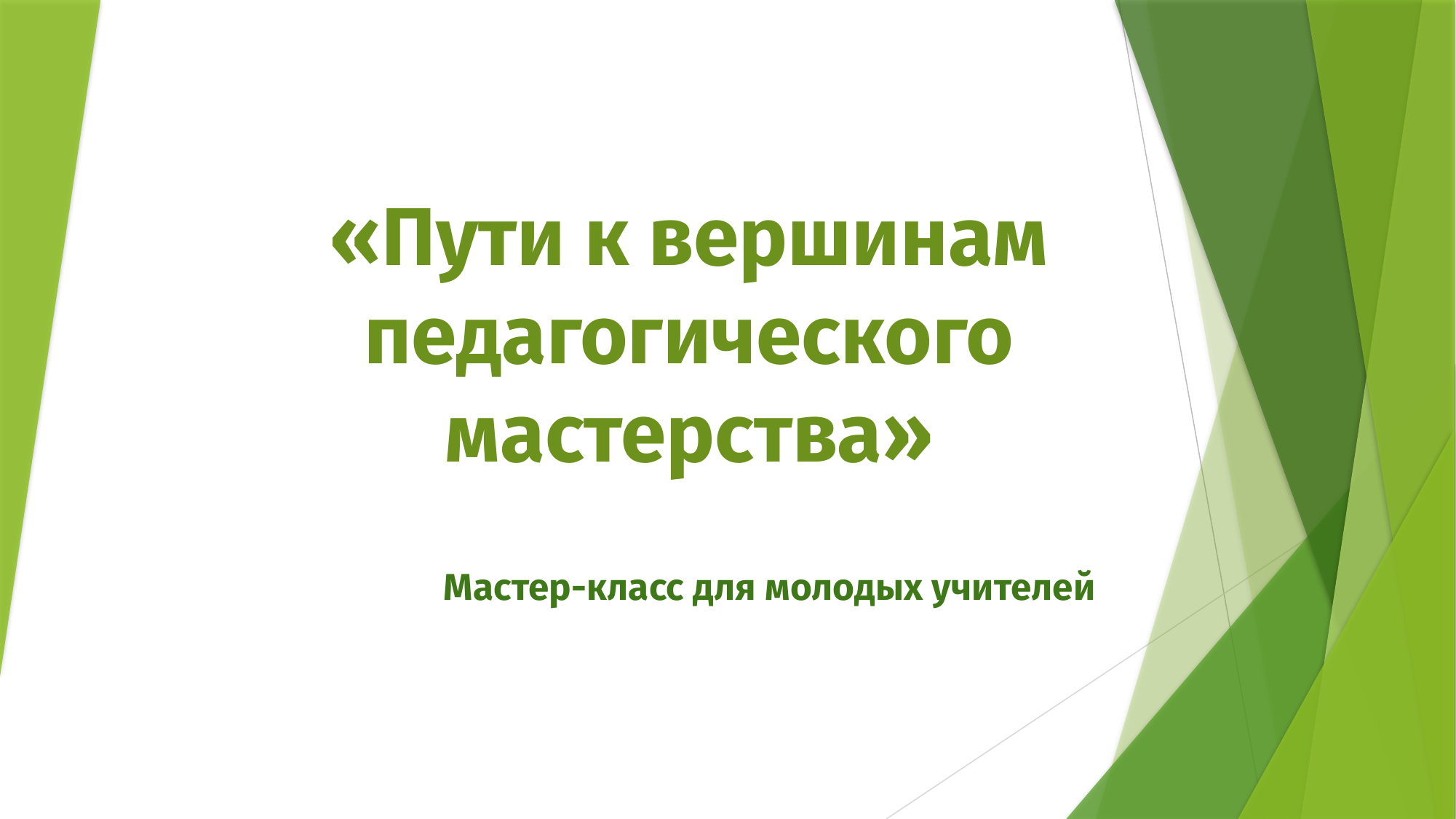

# «Пути к вершинам педагогического мастерства»

Мастер-класс для молодых учителей